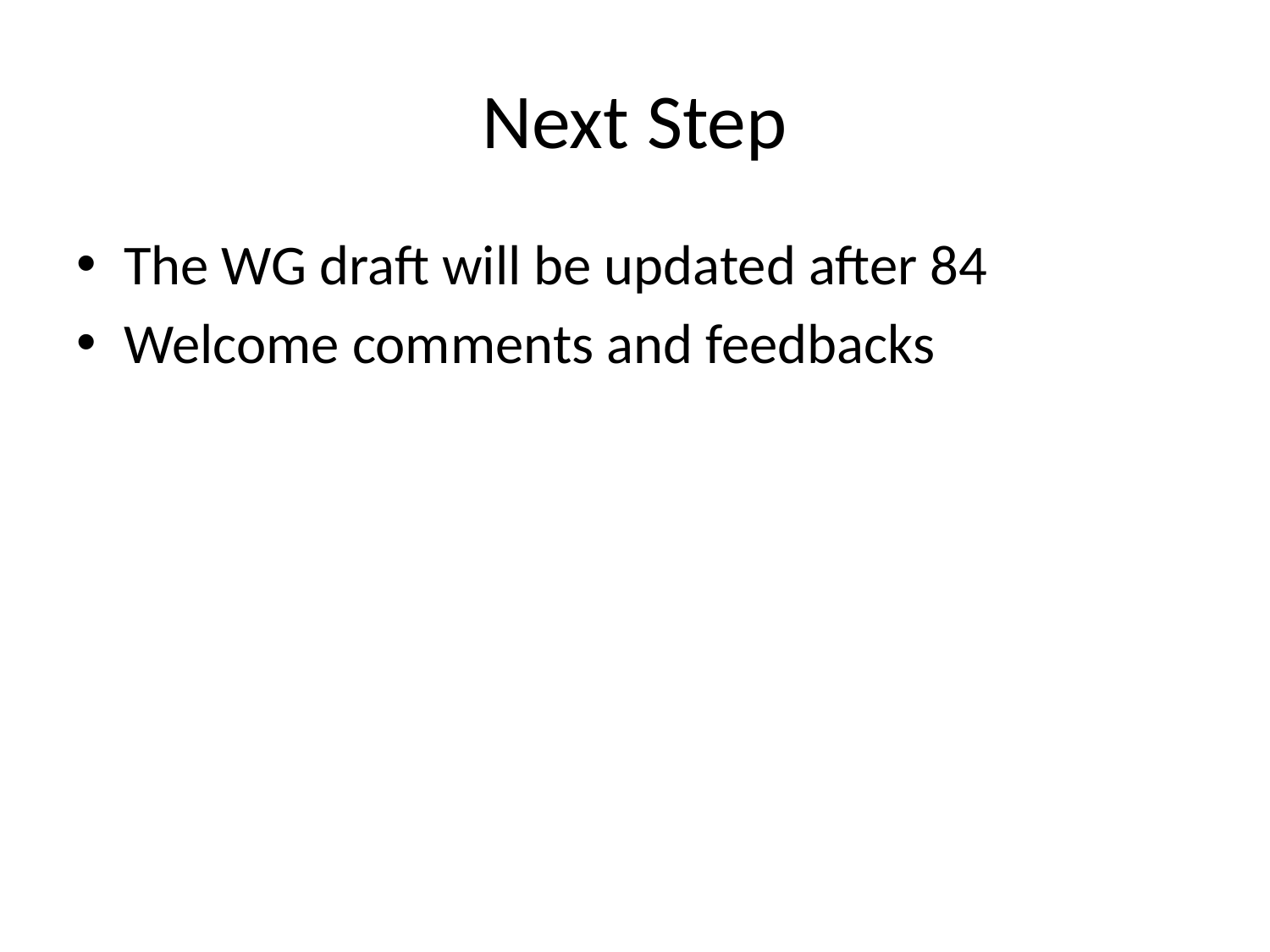

# Next Step
The WG draft will be updated after 84
Welcome comments and feedbacks